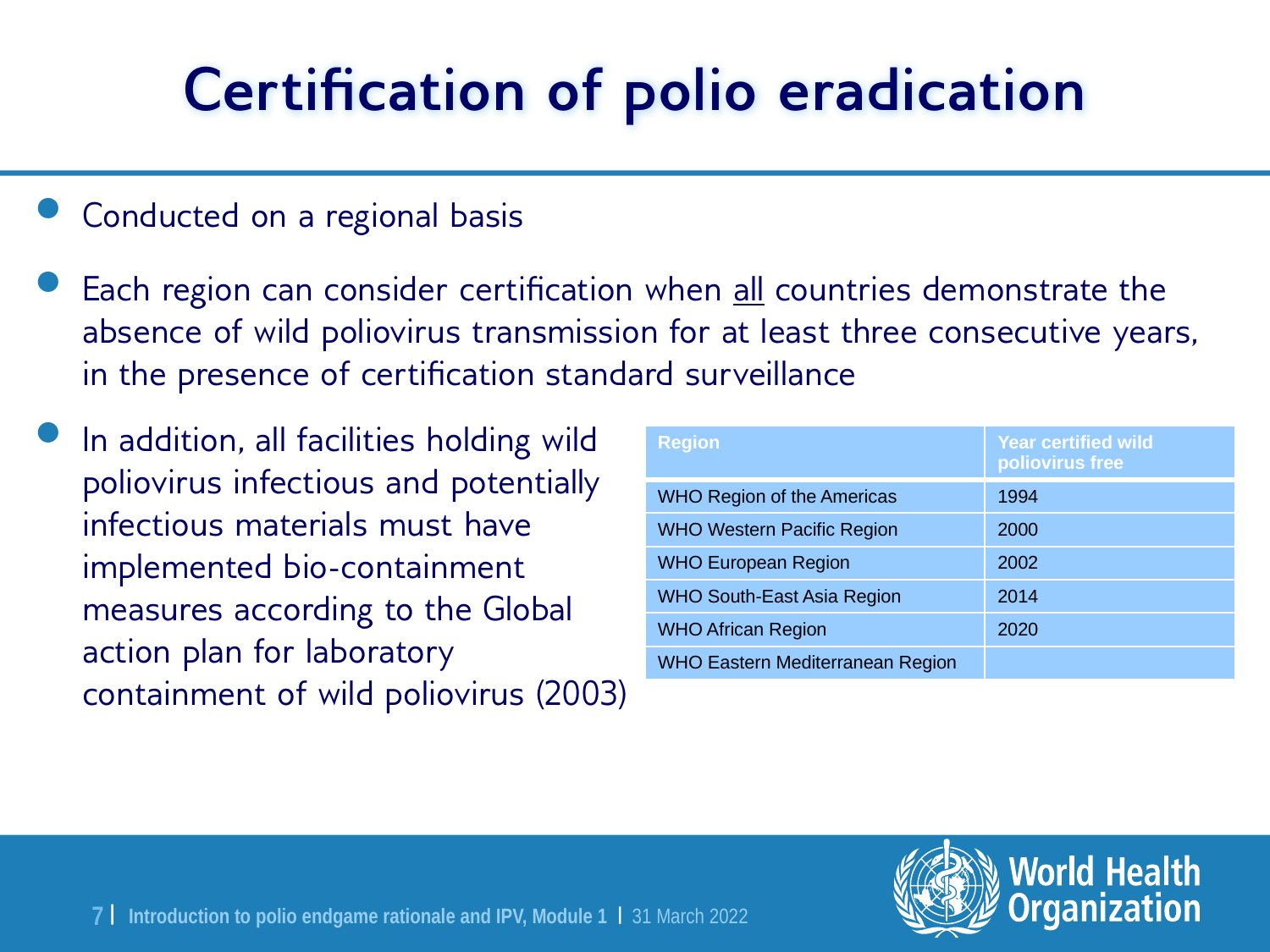

# Certification of polio eradication
Conducted on a regional basis
Each region can consider certification when all countries demonstrate the absence of wild poliovirus transmission for at least three consecutive years, in the presence of certification standard surveillance

In addition, all facilities holding wild poliovirus infectious and potentially infectious materials must have implemented bio-containment measures according to the Global action plan for laboratory containment of wild poliovirus (2003)

| Region | Year certified wild poliovirus free |
| --- | --- |
| WHO Region of the Americas | 1994 |
| WHO Western Pacific Region | 2000 |
| WHO European Region | 2002 |
| WHO South-East Asia Region | 2014 |
| WHO African Region | 2020 |
| WHO Eastern Mediterranean Region |  |